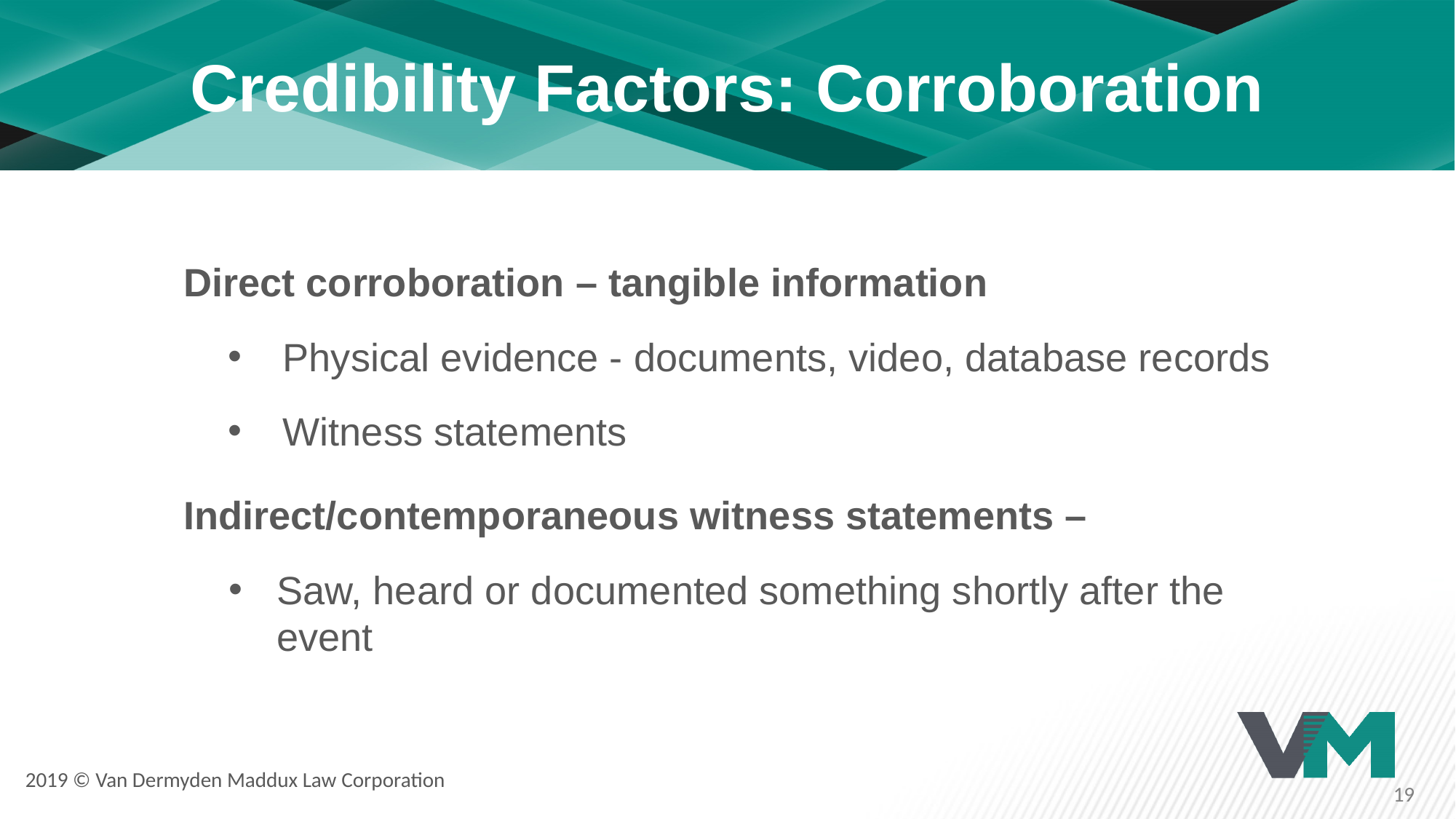

# Credibility Factors: Corroboration
Direct corroboration – tangible information
Physical evidence - documents, video, database records
Witness statements
Indirect/contemporaneous witness statements –
Saw, heard or documented something shortly after the event

2019 © Van Dermyden Maddux Law Corporation
19